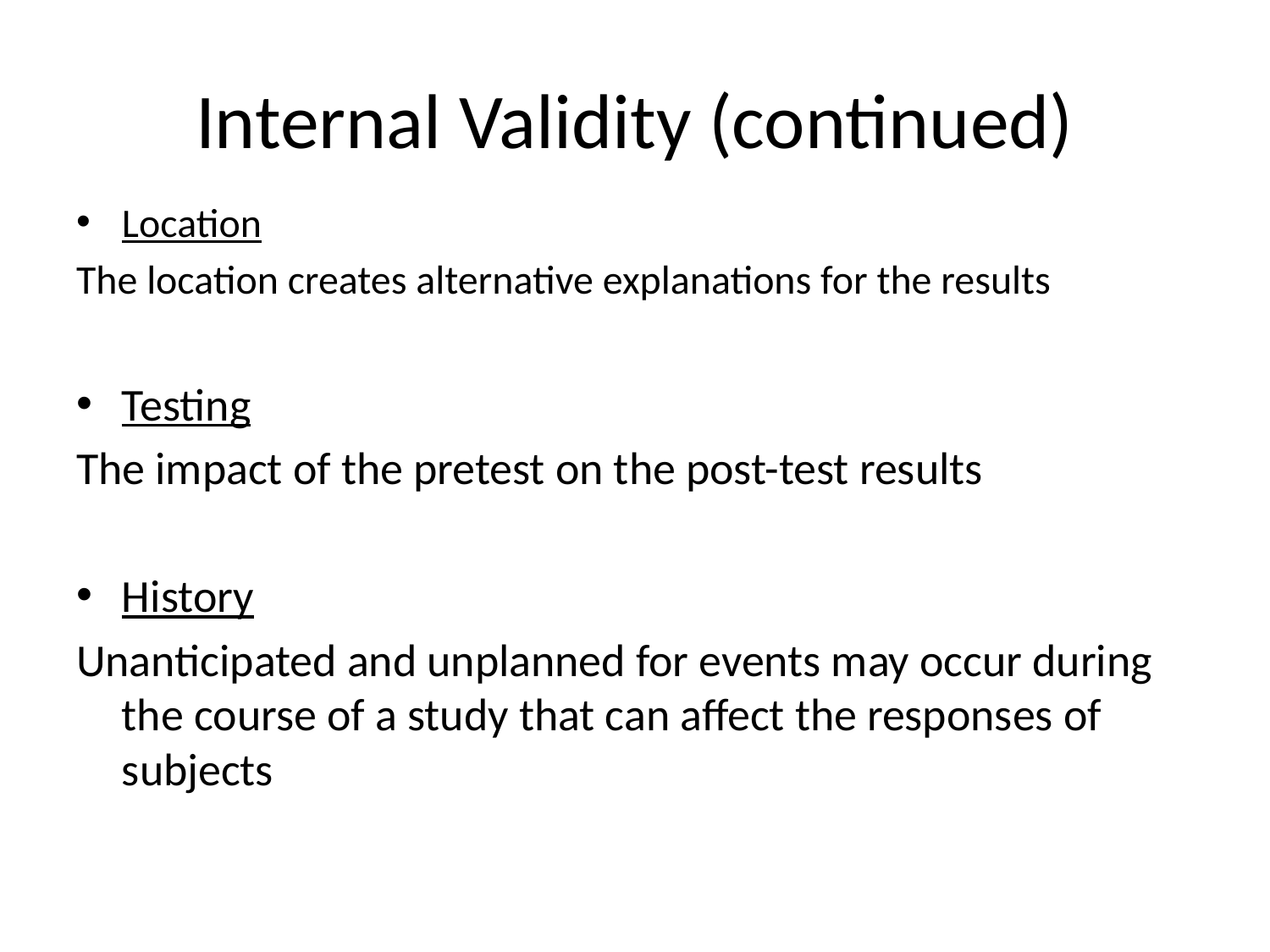

# Internal Validity (continued)
Location
The location creates alternative explanations for the results

Testing
The impact of the pretest on the post-test results

History
Unanticipated and unplanned for events may occur during the course of a study that can affect the responses of subjects